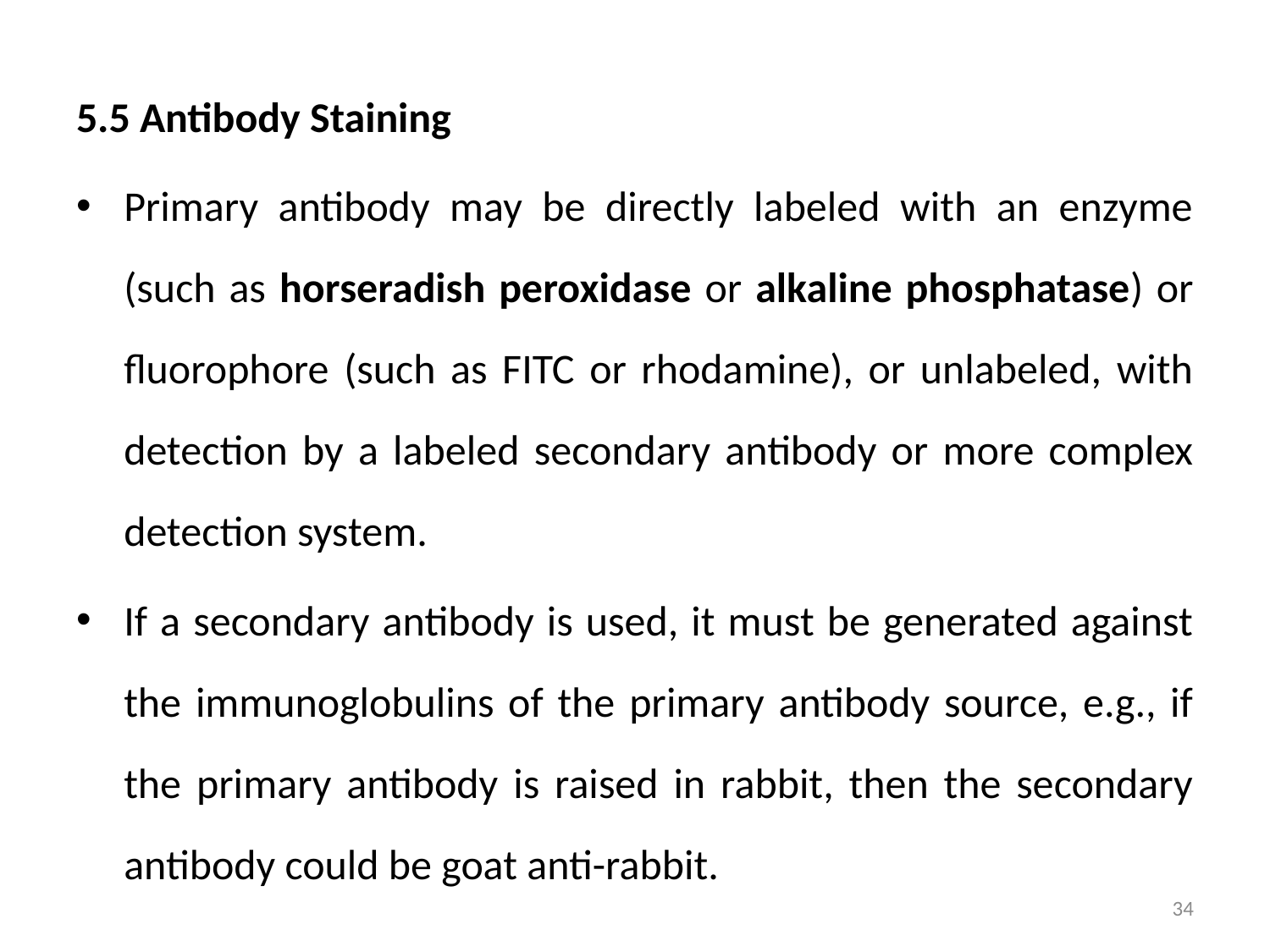

5.5 Antibody Staining
Primary antibody may be directly labeled with an enzyme (such as horseradish peroxidase or alkaline phosphatase) or fluorophore (such as FITC or rhodamine), or unlabeled, with detection by a labeled secondary antibody or more complex detection system.
If a secondary antibody is used, it must be generated against the immunoglobulins of the primary antibody source, e.g., if the primary antibody is raised in rabbit, then the secondary antibody could be goat anti-rabbit.
34